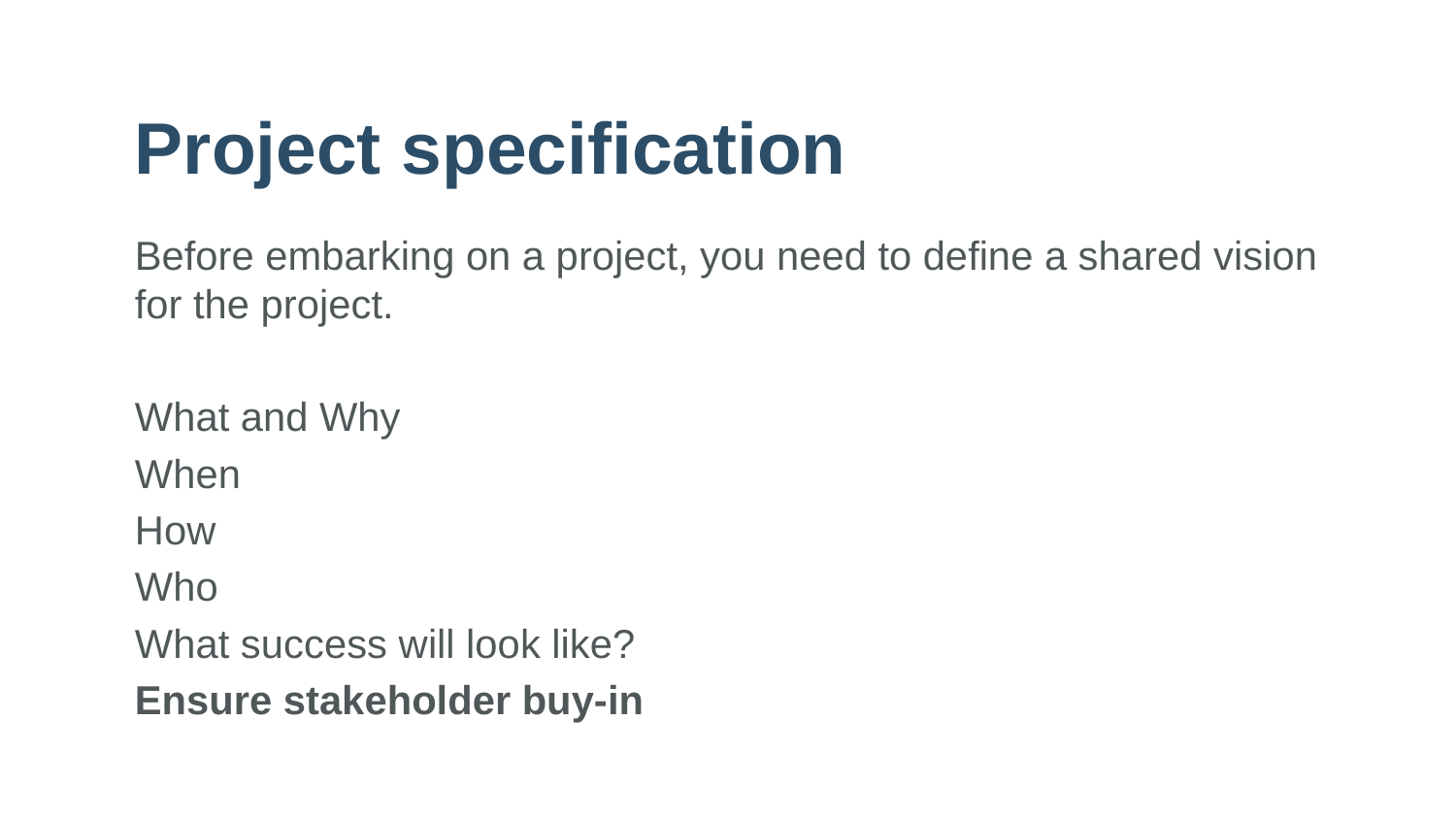

# Project specification
Before embarking on a project, you need to define a shared vision for the project.

What and Why
When
How
Who
What success will look like?
Ensure stakeholder buy-in